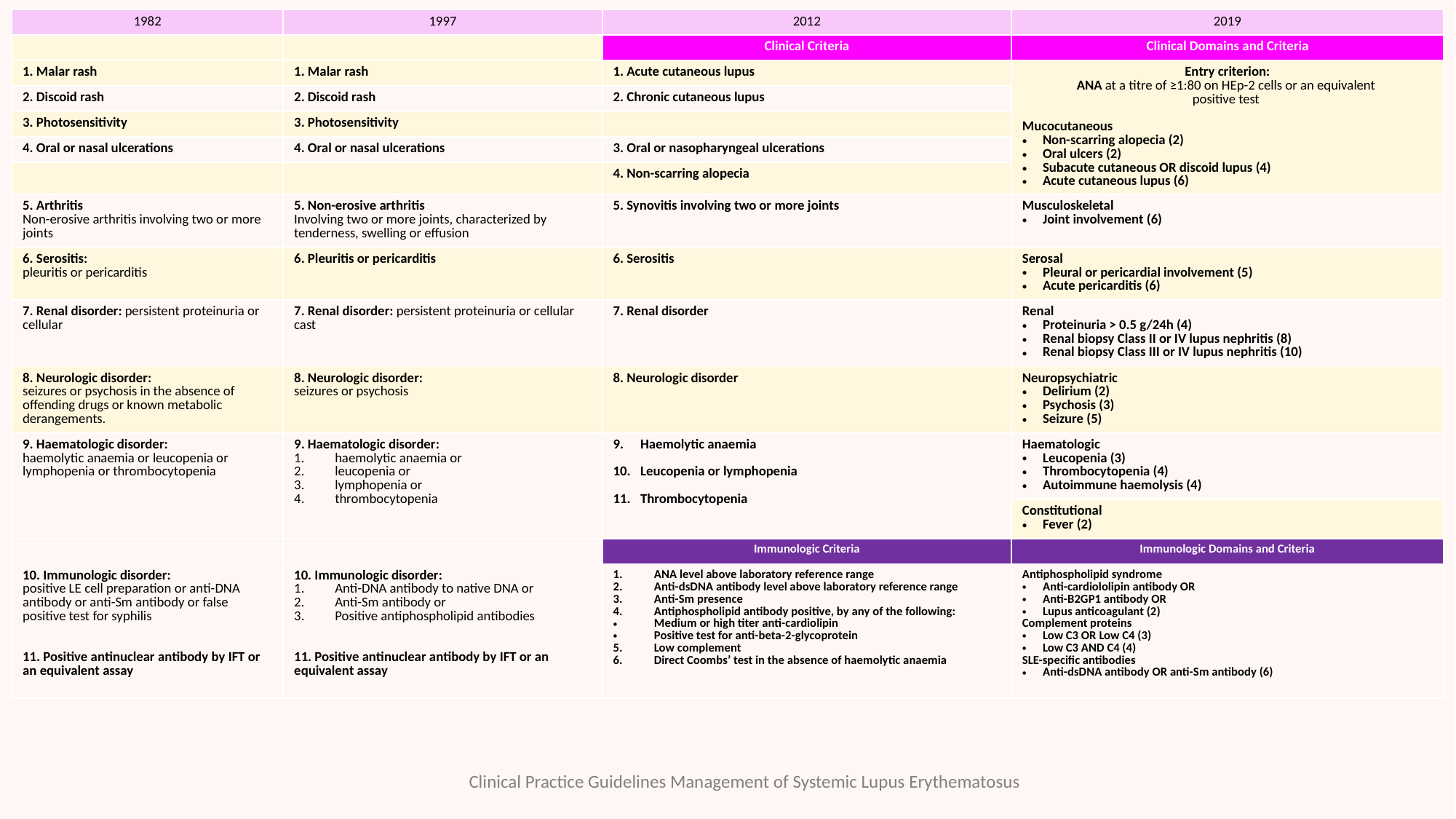

| 1982 | 1997 | 2012 | 2019 |
| --- | --- | --- | --- |
|  |  | Clinical Criteria | Clinical Domains and Criteria |
| 1. Malar rash | 1. Malar rash | 1. Acute cutaneous lupus | Entry criterion: ANA at a titre of ≥1:80 on HEp-2 cells or an equivalent positive test Mucocutaneous Non-scarring alopecia (2) Oral ulcers (2) Subacute cutaneous OR discoid lupus (4) Acute cutaneous lupus (6) |
| 2. Discoid rash | 2. Discoid rash | 2. Chronic cutaneous lupus |  |
| 3. Photosensitivity | 3. Photosensitivity |  |  |
| 4. Oral or nasal ulcerations | 4. Oral or nasal ulcerations | 3. Oral or nasopharyngeal ulcerations | Mucocutaneous Non-scarring alopecia (2) Oral ulcers (2) Subacute cutaneous OR discoid lupus (4) Acute cutaneous lupus (6) |
|  |  | 4. Non-scarring alopecia |  |
| 5. Arthritis Non-erosive arthritis involving two or more joints | 5. Non-erosive arthritis Involving two or more joints, characterized by tenderness, swelling or effusion | 5. Synovitis involving two or more joints | Musculoskeletal Joint involvement (6) |
| 6. Serositis: pleuritis or pericarditis | 6. Pleuritis or pericarditis | 6. Serositis | Serosal Pleural or pericardial involvement (5) Acute pericarditis (6) |
| 7. Renal disorder: persistent proteinuria or cellular | 7. Renal disorder: persistent proteinuria or cellular cast | 7. Renal disorder | Renal Proteinuria > 0.5 g/24h (4) Renal biopsy Class II or IV lupus nephritis (8) Renal biopsy Class III or IV lupus nephritis (10) |
| 8. Neurologic disorder: seizures or psychosis in the absence of offending drugs or known metabolic derangements. | 8. Neurologic disorder: seizures or psychosis | 8. Neurologic disorder | Neuropsychiatric Delirium (2) Psychosis (3) Seizure (5) |
| 9. Haematologic disorder: haemolytic anaemia or leucopenia or lymphopenia or thrombocytopenia | 9. Haematologic disorder: haemolytic anaemia or leucopenia or lymphopenia or thrombocytopenia | Haemolytic anaemia Leucopenia or lymphopenia Thrombocytopenia | Haematologic Leucopenia (3) Thrombocytopenia (4) Autoimmune haemolysis (4) |
|  |  |  | Constitutional Fever (2) |
|  |  | Immunologic Criteria | Immunologic Domains and Criteria |
| 10. Immunologic disorder: positive LE cell preparation or anti-DNA antibody or anti-Sm antibody or false positive test for syphilis 11. Positive antinuclear antibody by IFT or an equivalent assay | 10. Immunologic disorder: Anti-DNA antibody to native DNA or Anti-Sm antibody or Positive antiphospholipid antibodies 11. Positive antinuclear antibody by IFT or an equivalent assay | ANA level above laboratory reference range Anti-dsDNA antibody level above laboratory reference range Anti-Sm presence Antiphospholipid antibody positive, by any of the following: Medium or high titer anti-cardiolipin Positive test for anti-beta-2-glycoprotein Low complement Direct Coombs’ test in the absence of haemolytic anaemia | Antiphospholipid syndrome Anti-cardiololipin antibody OR Anti-B2GP1 antibody OR Lupus anticoagulant (2) Complement proteins Low C3 OR Low C4 (3) Low C3 AND C4 (4) SLE-specific antibodies Anti-dsDNA antibody OR anti-Sm antibody (6) |